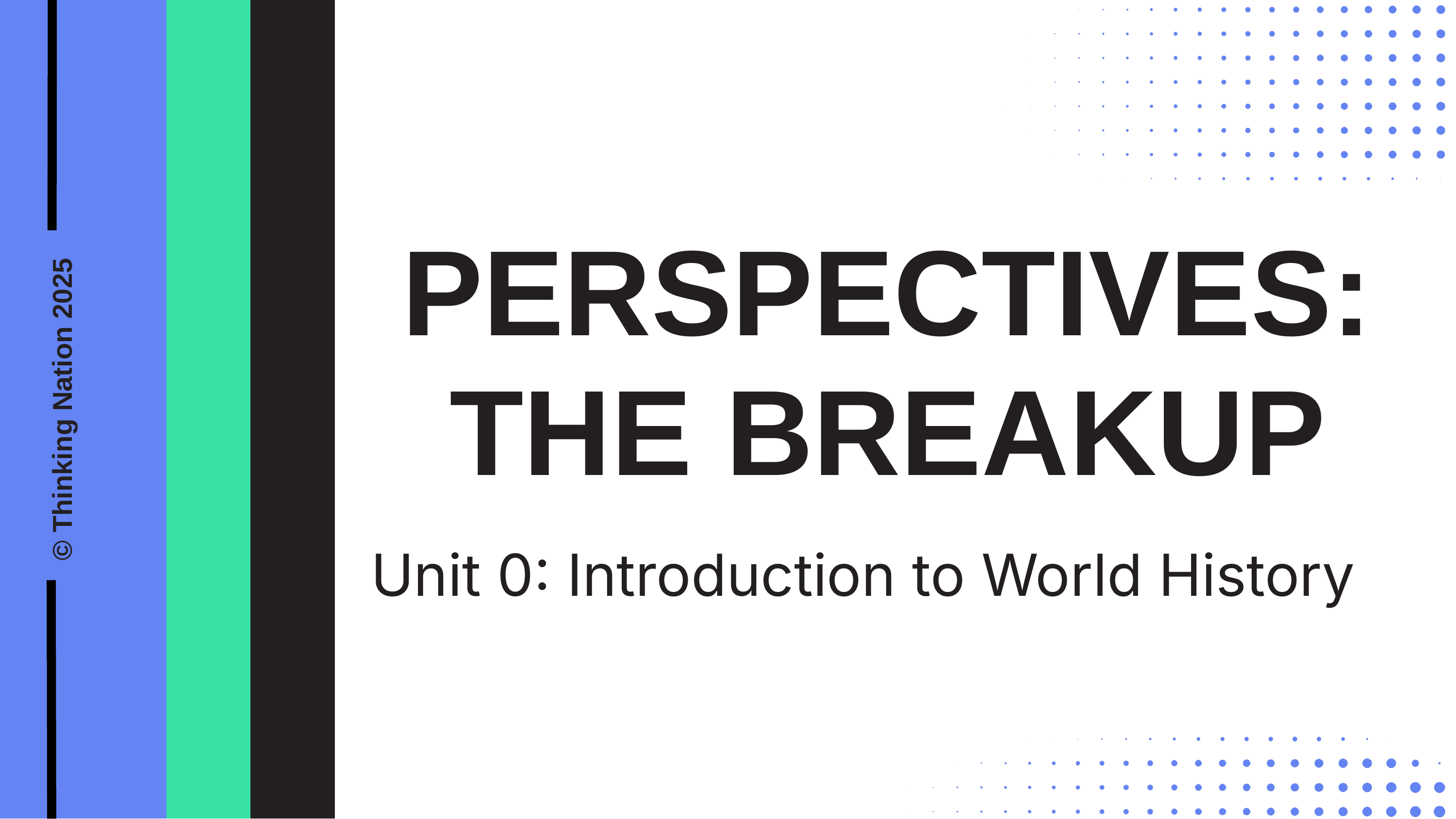

PERSPECTIVES:
THE BREAKUP
© Thinking Nation 2025
Unit 0: Introduction to World History